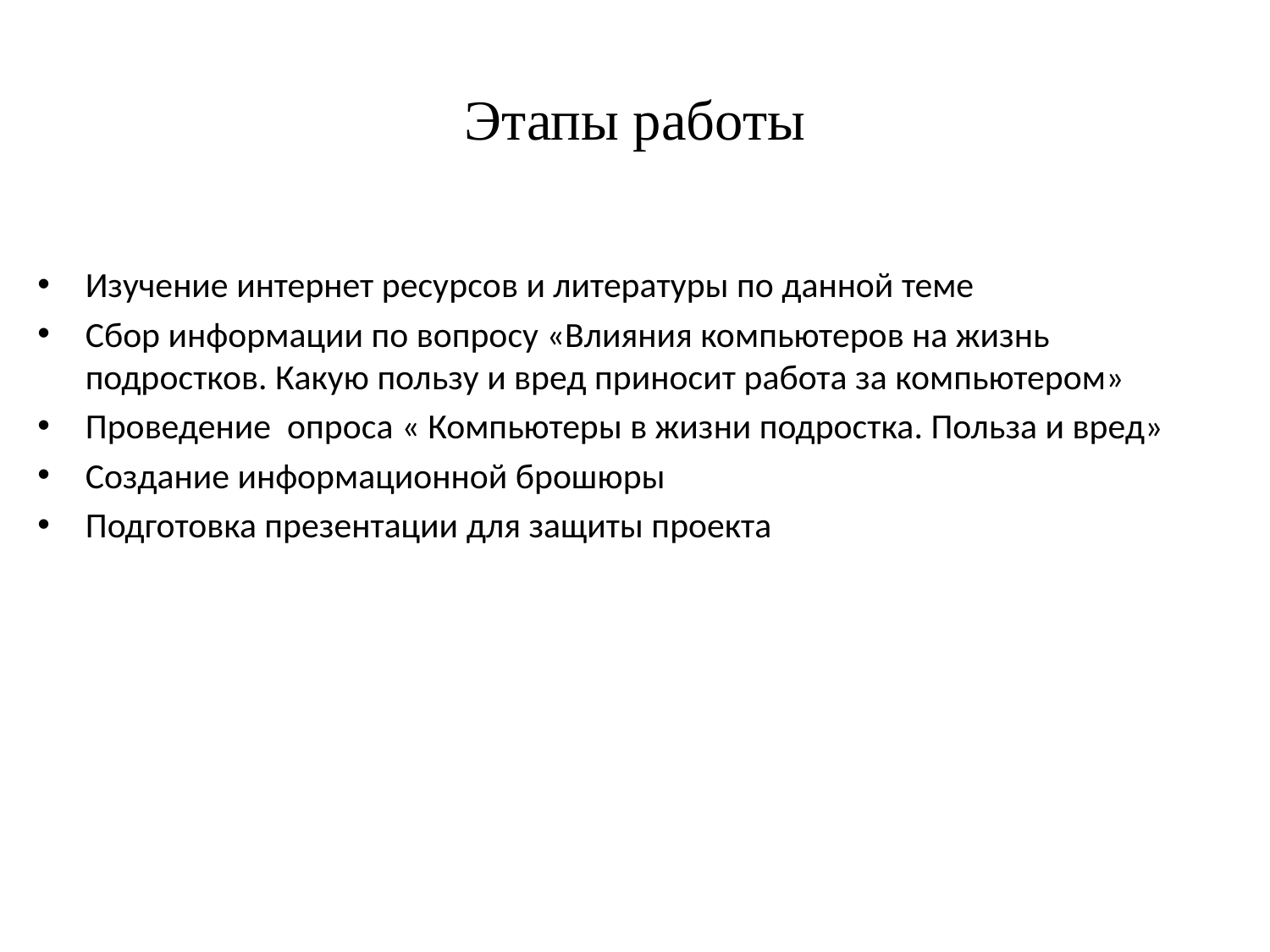

# Этапы работы
Изучение интернет ресурсов и литературы по данной теме
Сбор информации по вопросу «Влияния компьютеров на жизнь подростков. Какую пользу и вред приносит работа за компьютером»
Проведение  опроса « Компьютеры в жизни подростка. Польза и вред»
Создание информационной брошюры
Подготовка презентации для защиты проекта